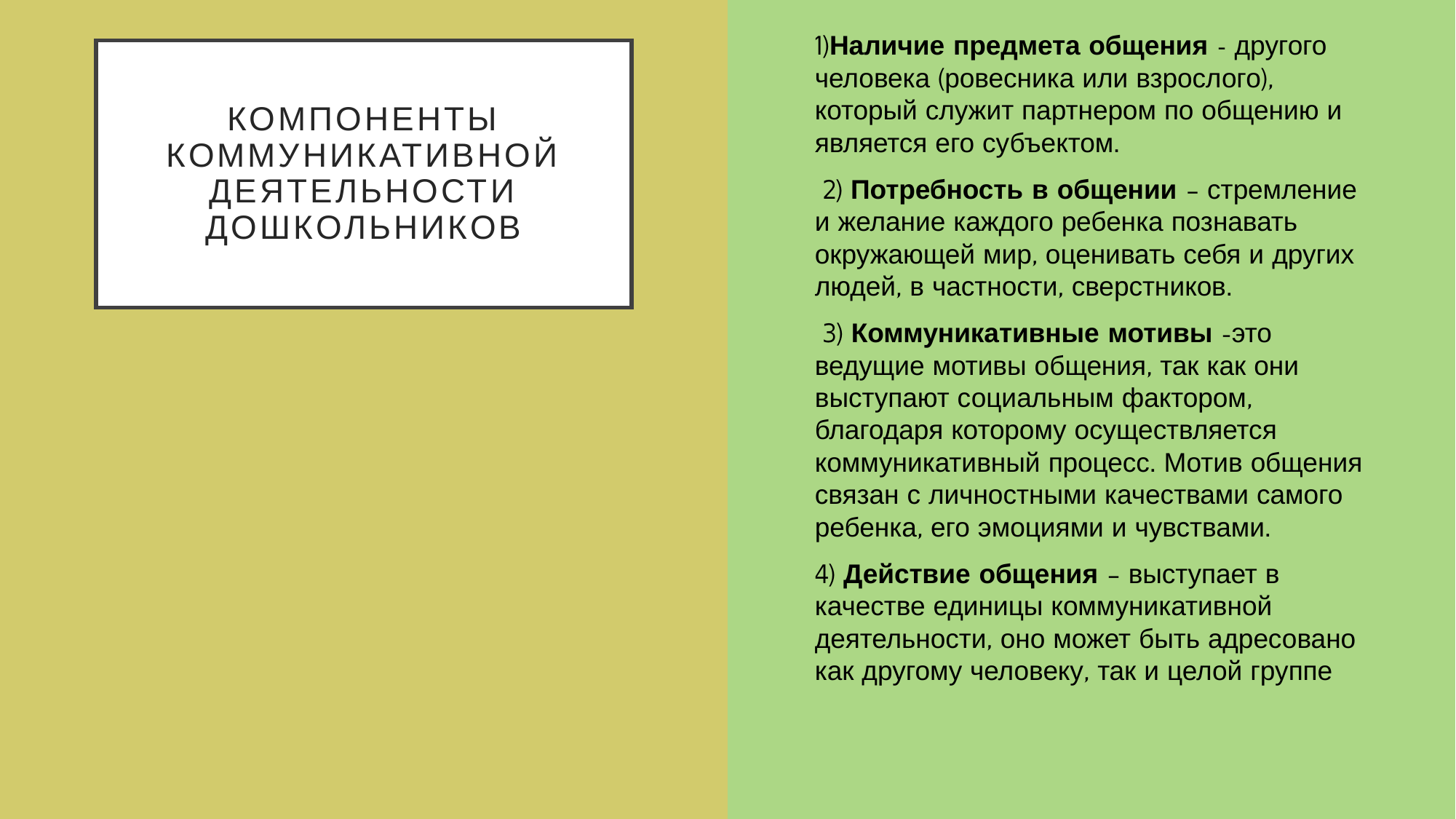

1)Наличие предмета общения - другого человека (ровесника или взрослого), который служит партнером по общению и является его субъектом.
 2) Потребность в общении – стремление и желание каждого ребенка познавать окружающей мир, оценивать себя и других людей, в частности, сверстников.
 3) Коммуникативные мотивы -это ведущие мотивы общения, так как они выступают социальным фактором, благодаря которому осуществляется коммуникативный процесс. Мотив общения связан с личностными качествами самого ребенка, его эмоциями и чувствами.
4) Действие общения – выступает в качестве единицы коммуникативной деятельности, оно может быть адресовано как другому человеку, так и целой группе

# компоненты коммуникативной деятельности дошкольников